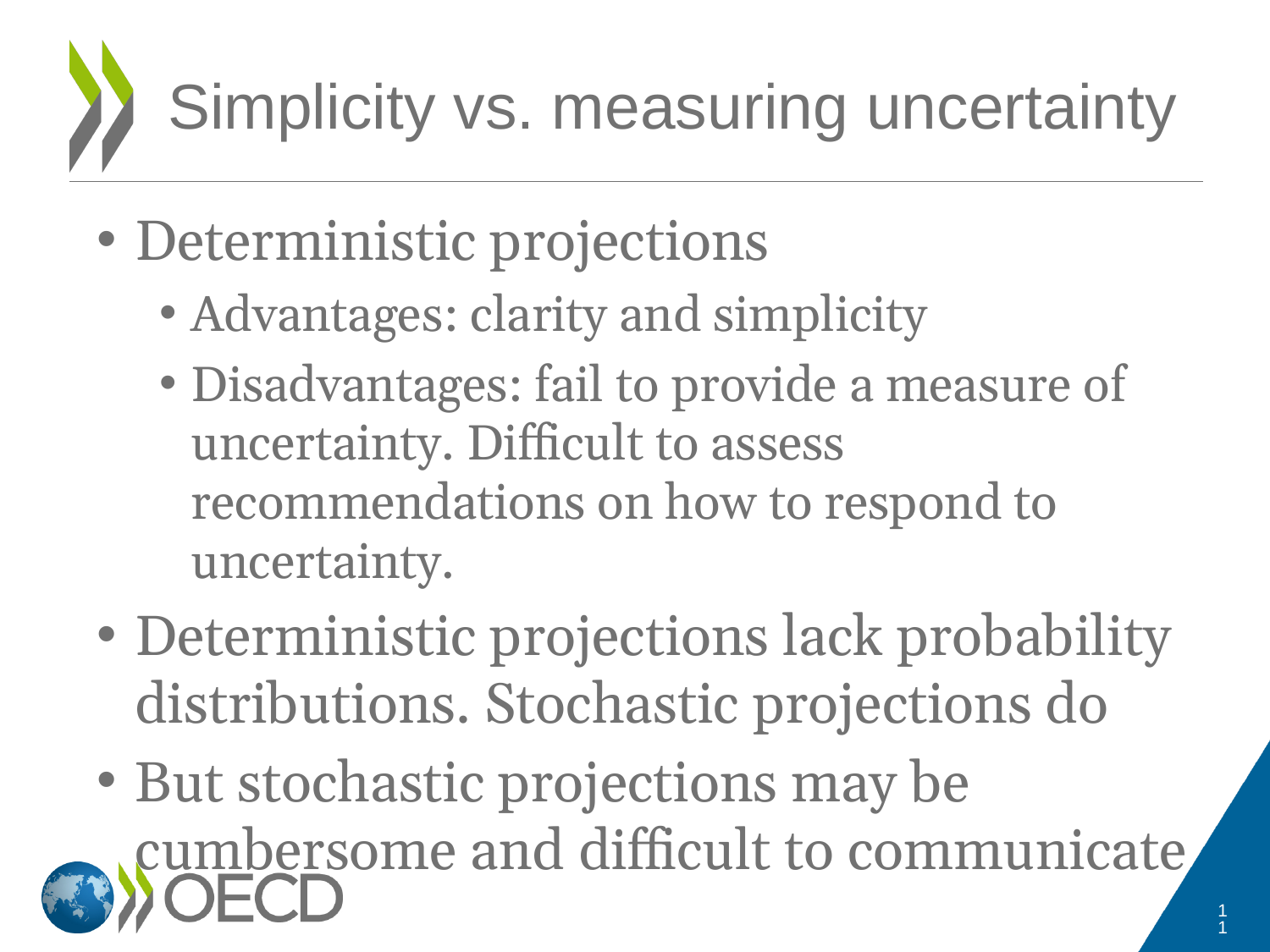

# Simplicity vs. measuring uncertainty
Deterministic projections
Advantages: clarity and simplicity
Disadvantages: fail to provide a measure of uncertainty. Difficult to assess recommendations on how to respond to uncertainty.
Deterministic projections lack probability distributions. Stochastic projections do
But stochastic projections may be cumbersome and difficult to communicate
11